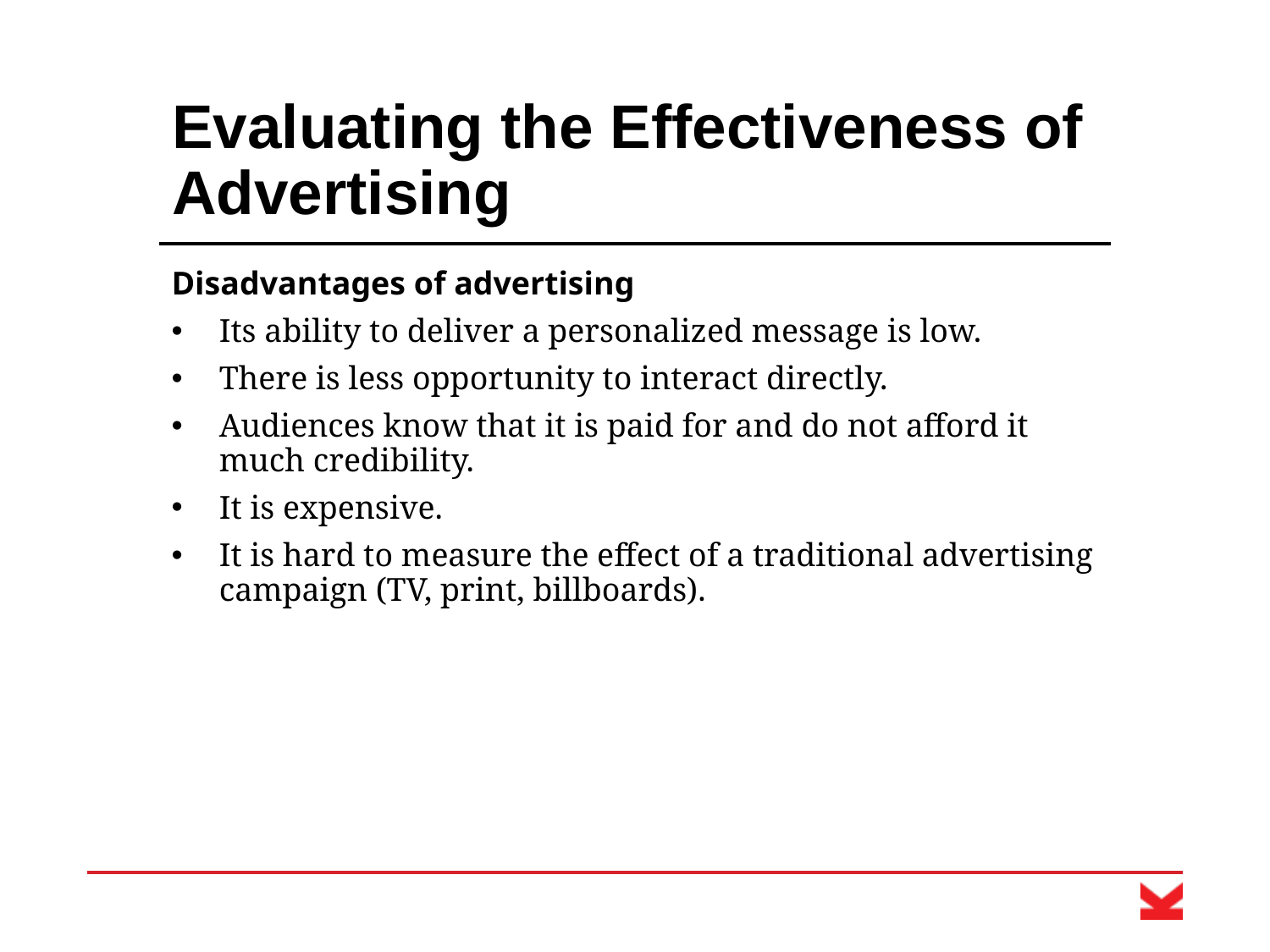

# Evaluating the Effectiveness of Advertising
Disadvantages of advertising
Its ability to deliver a personalized message is low.
There is less opportunity to interact directly.
Audiences know that it is paid for and do not afford it much credibility.
It is expensive.
It is hard to measure the effect of a traditional advertising campaign (TV, print, billboards).